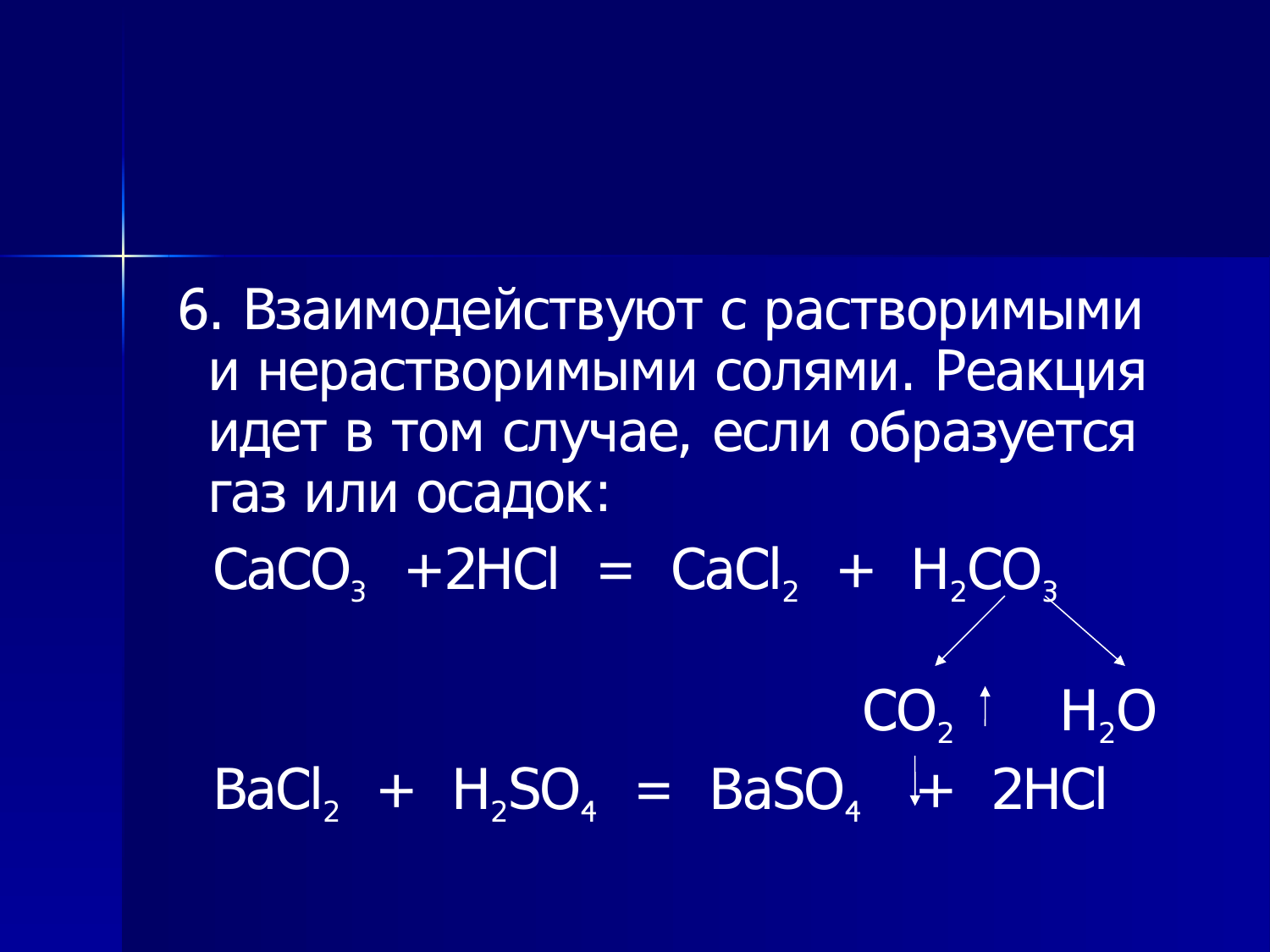

#
 6. Взаимодействуют с растворимыми и нерастворимыми солями. Реакция идет в том случае, если образуется газ или осадок:
   CaCO3  +2HCl  =  CaCl2  +  H2CO3

                                        CO2      H2O
   BaCl2  +  H2SO4  =  BaSO4   +  2HCl